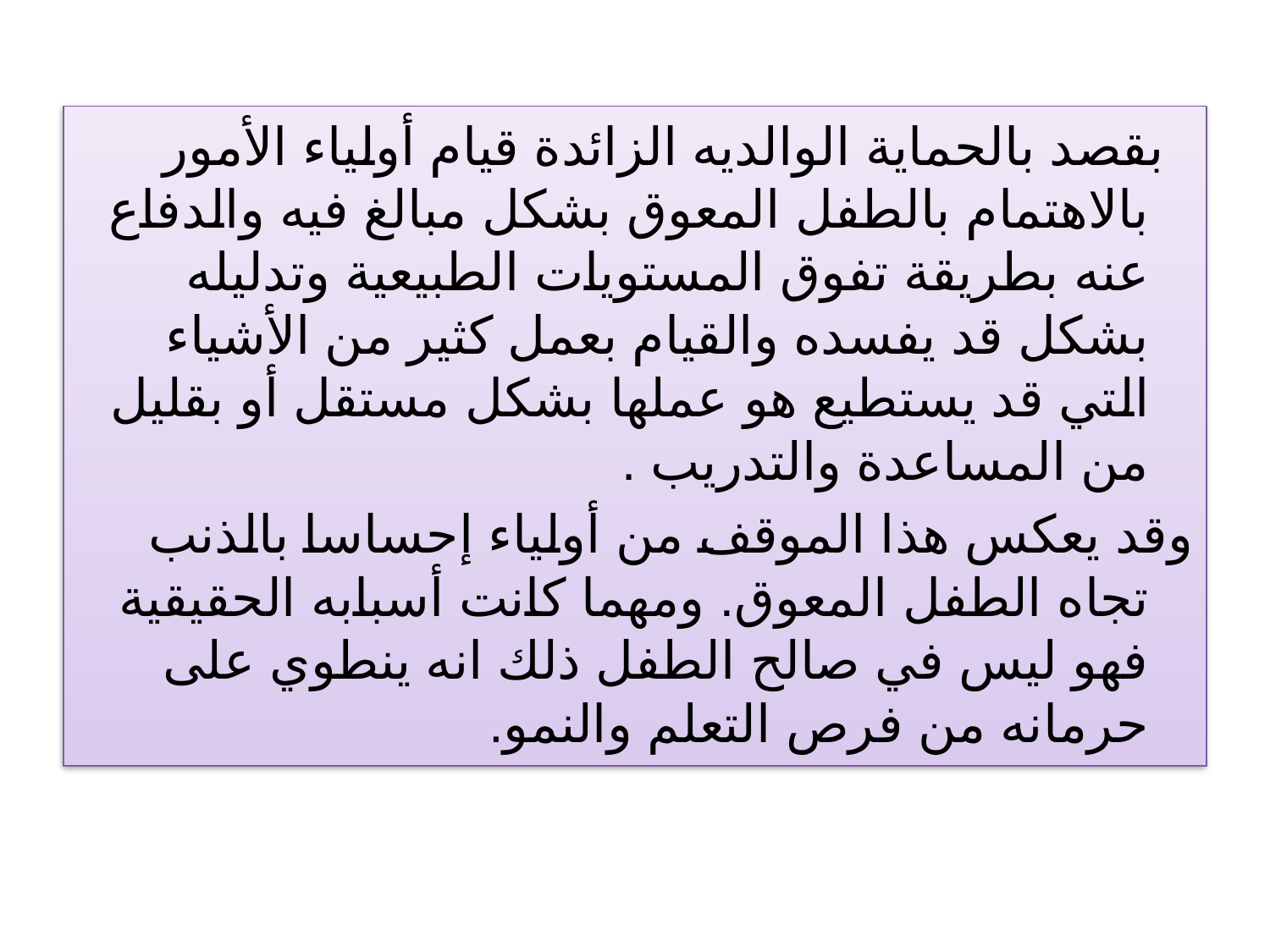

بقصد بالحماية الوالديه الزائدة قيام أولياء الأمور بالاهتمام بالطفل المعوق بشكل مبالغ فيه والدفاع عنه بطريقة تفوق المستويات الطبيعية وتدليله بشكل قد يفسده والقيام بعمل كثير من الأشياء التي قد يستطيع هو عملها بشكل مستقل أو بقليل من المساعدة والتدريب .
وقد يعكس هذا الموقف من أولياء إحساسا بالذنب تجاه الطفل المعوق. ومهما كانت أسبابه الحقيقية فهو ليس في صالح الطفل ذلك انه ينطوي على حرمانه من فرص التعلم والنمو.